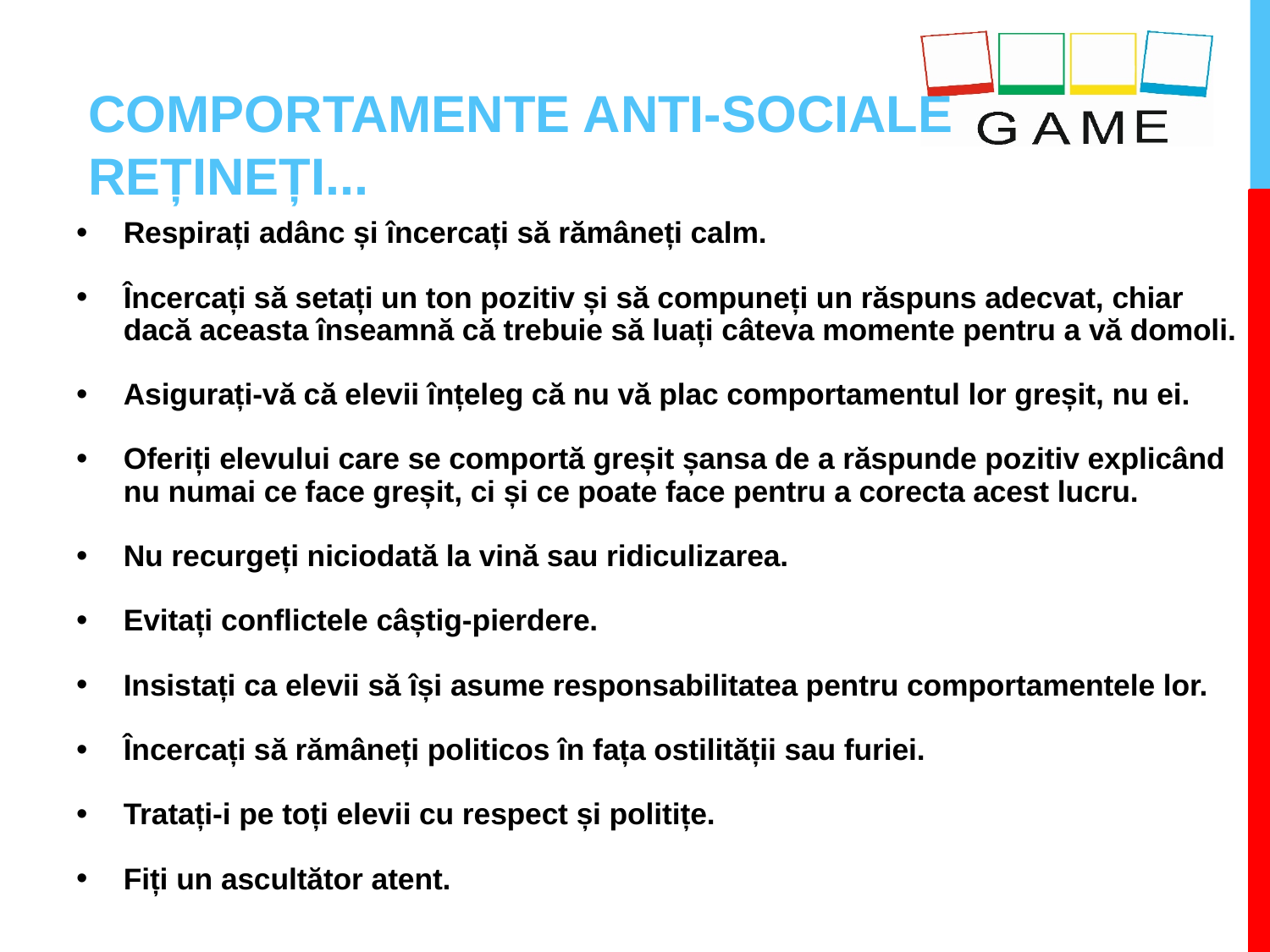

# COMPORTAMENTE ANTI-SOCIALE REȚINEȚI...
Respirați adânc și încercați să rămâneți calm.

Încercați să setați un ton pozitiv și să compuneți un răspuns adecvat, chiar dacă aceasta înseamnă că trebuie să luați câteva momente pentru a vă domoli.

Asigurați-vă că elevii înțeleg că nu vă plac comportamentul lor greșit, nu ei.

Oferiți elevului care se comportă greșit șansa de a răspunde pozitiv explicând nu numai ce face greșit, ci și ce poate face pentru a corecta acest lucru.

Nu recurgeți niciodată la vină sau ridiculizarea.

Evitați conflictele câștig-pierdere.

Insistați ca elevii să își asume responsabilitatea pentru comportamentele lor.

Încercați să rămâneți politicos în fața ostilității sau furiei.

Tratați-i pe toți elevii cu respect și politițe.

Fiți un ascultător atent.